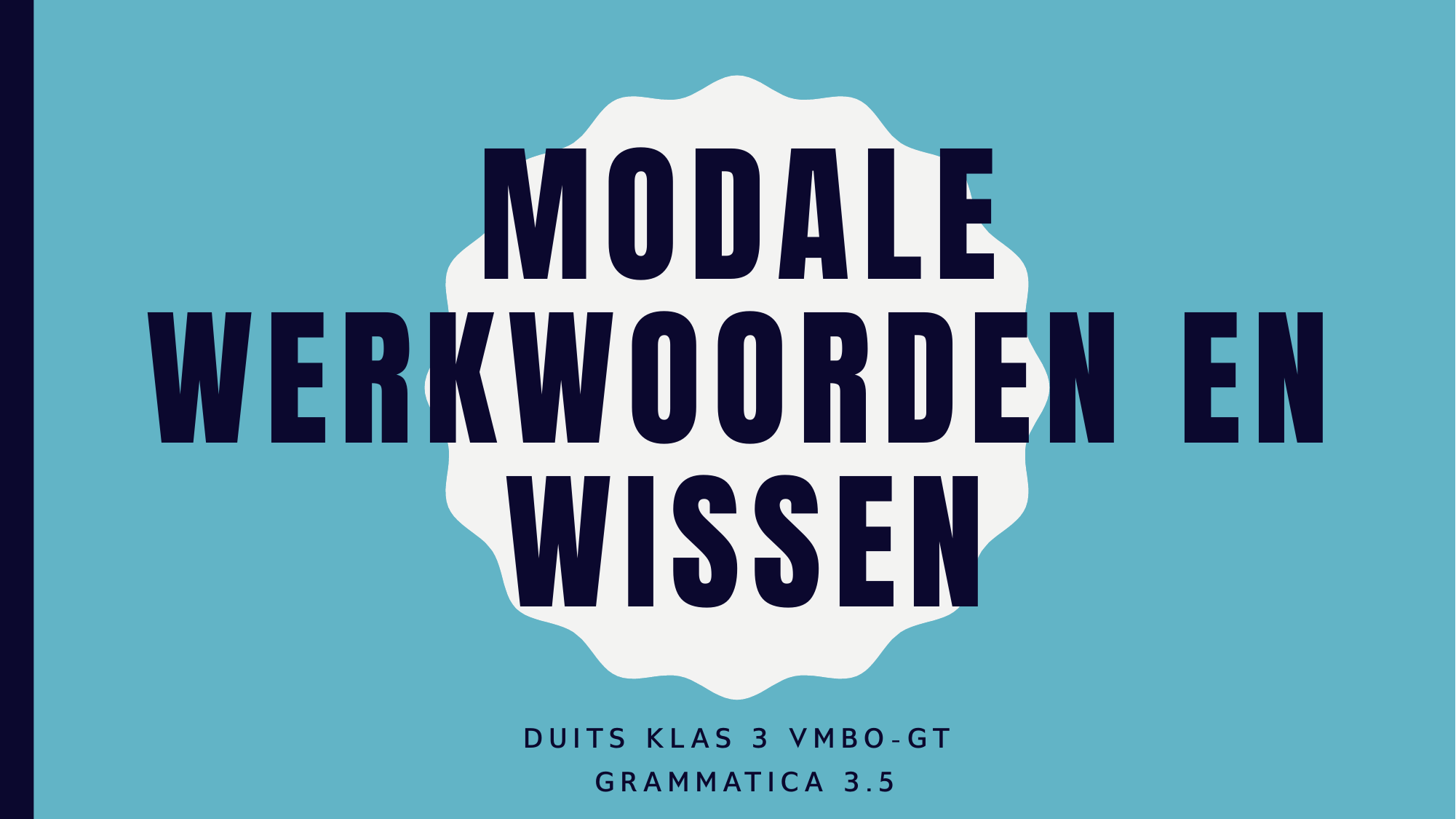

# Modale werkwoorden en wissen
Duits klas 3 vmbo-gt
Grammatica 3.5